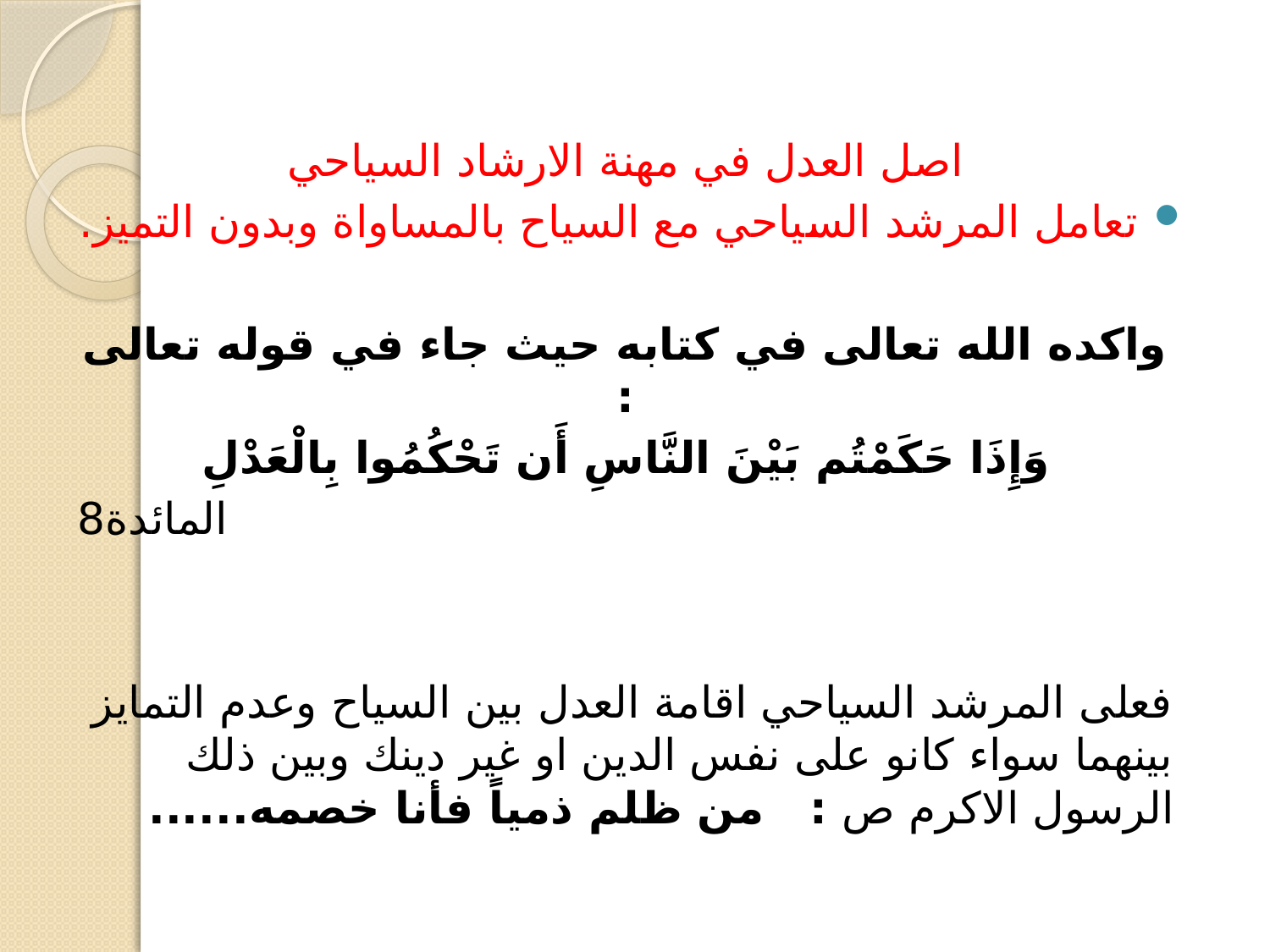

اصل العدل في مهنة الارشاد السياحي
تعامل المرشد السياحي مع السياح بالمساواة وبدون التميز.

واكده الله تعالى في كتابه حيث جاء في قوله تعالى :
وَإِذَا حَكَمْتُم بَيْنَ النَّاسِ أَن تَحْكُمُوا بِالْعَدْلِ
المائدة8

فعلى المرشد السياحي اقامة العدل بين السياح وعدم التمايز بينهما سواء كانو على نفس الدين او غير دينك وبين ذلك الرسول الاكرم ص :   من ظلم ذمياً فأنا خصمه......